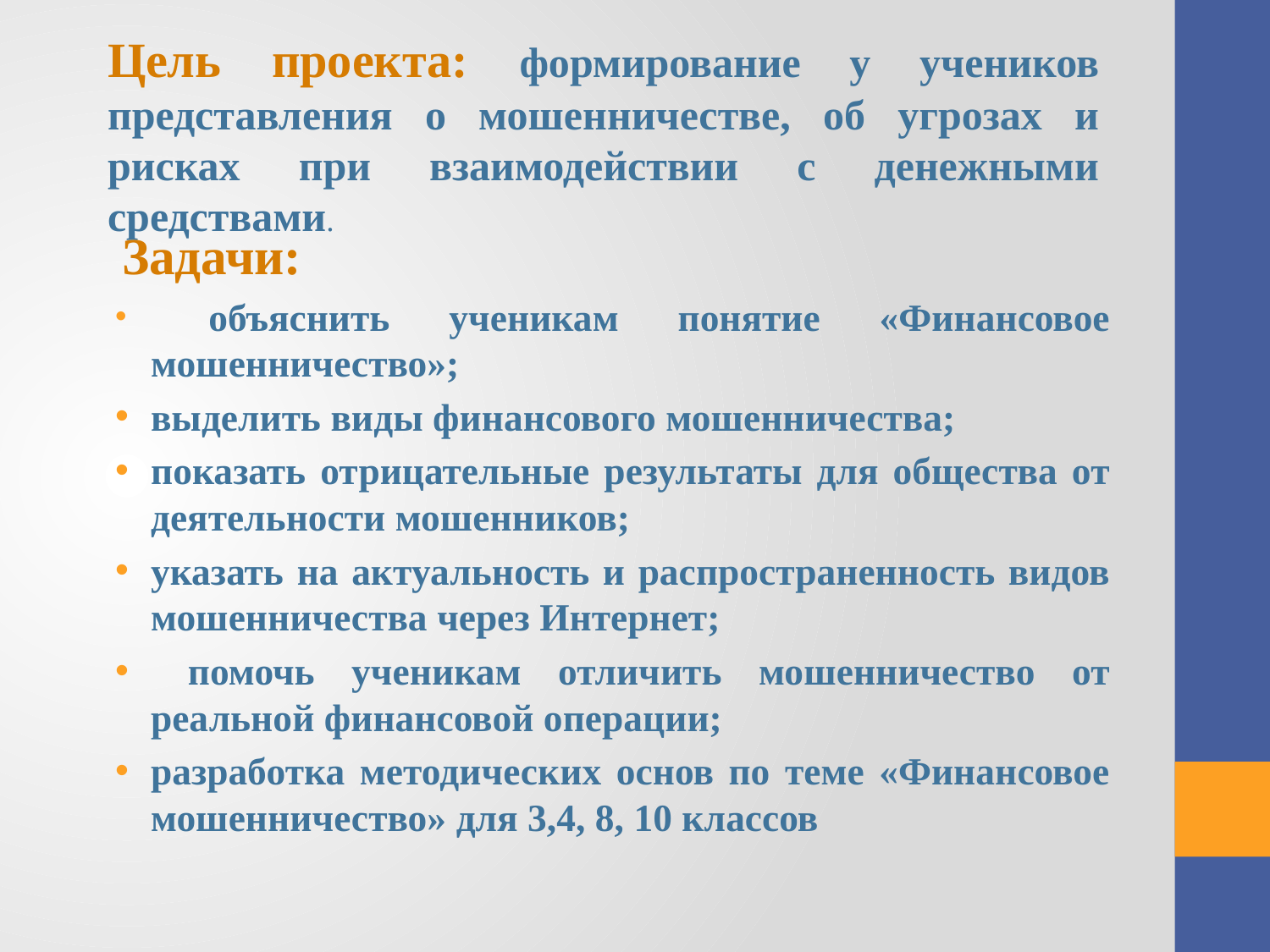

# Цель проекта: формирование у учеников представления о мошенничестве, об угрозах и рисках при взаимодействии с денежными средствами.
Задачи:
 объяснить ученикам понятие «Финансовое мошенничество»;
выделить виды финансового мошенничества;
показать отрицательные результаты для общества от деятельности мошенников;
указать на актуальность и распространенность видов мошенничества через Интернет;
 помочь ученикам отличить мошенничество от реальной финансовой операции;
разработка методических основ по теме «Финансовое мошенничество» для 3,4, 8, 10 классов